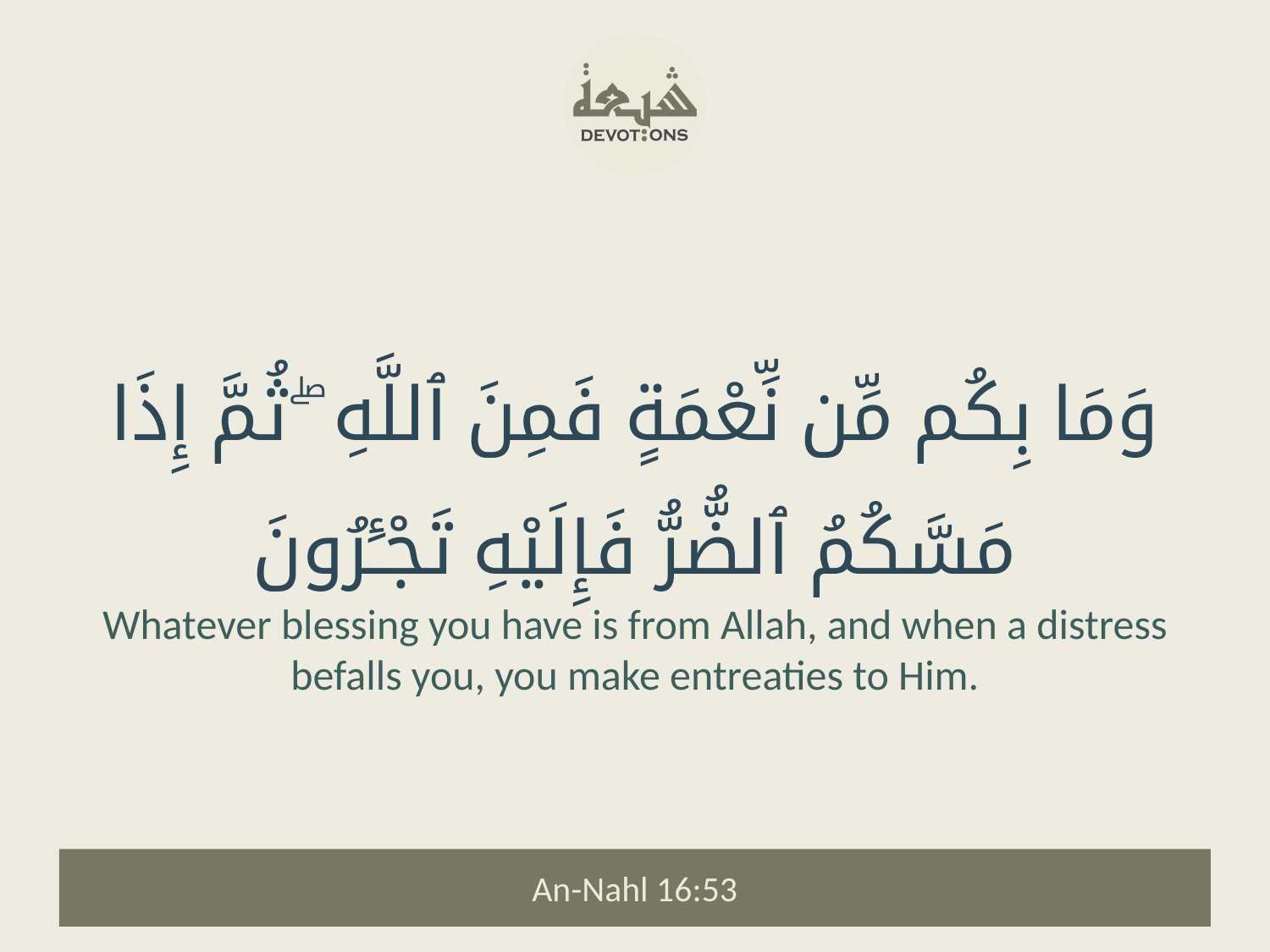

وَمَا بِكُم مِّن نِّعْمَةٍ فَمِنَ ٱللَّهِ ۖ ثُمَّ إِذَا مَسَّكُمُ ٱلضُّرُّ فَإِلَيْهِ تَجْـَٔرُونَ
Whatever blessing you have is from Allah, and when a distress befalls you, you make entreaties to Him.
An-Nahl 16:53